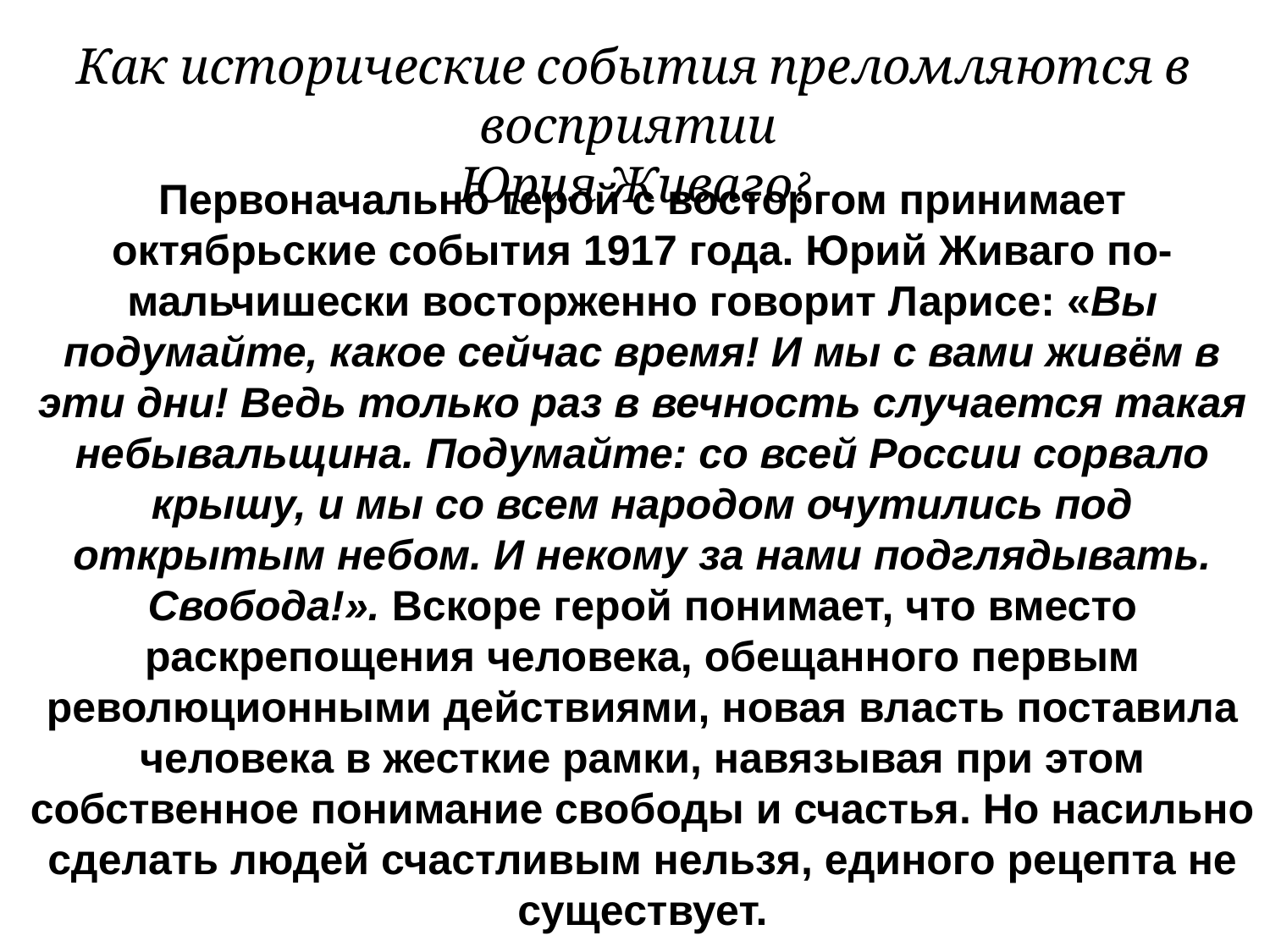

Как исторические события преломляются в восприятии
Юрия Живаго?
Первоначально герой с восторгом принимает октябрьские события 1917 года. Юрий Живаго по-мальчишески восторженно говорит Ларисе: «Вы подумайте, какое сейчас время! И мы с вами живём в эти дни! Ведь только раз в вечность случается такая небывальщина. Подумайте: со всей России сорвало крышу, и мы со всем народом очутились под открытым небом. И некому за нами подглядывать. Свобода!». Вскоре герой понимает, что вместо раскрепощения человека, обещанного первым революционными действиями, новая власть поставила человека в жесткие рамки, навязывая при этом собственное понимание свободы и счастья. Но насильно сделать людей счастливым нельзя, единого рецепта не существует.